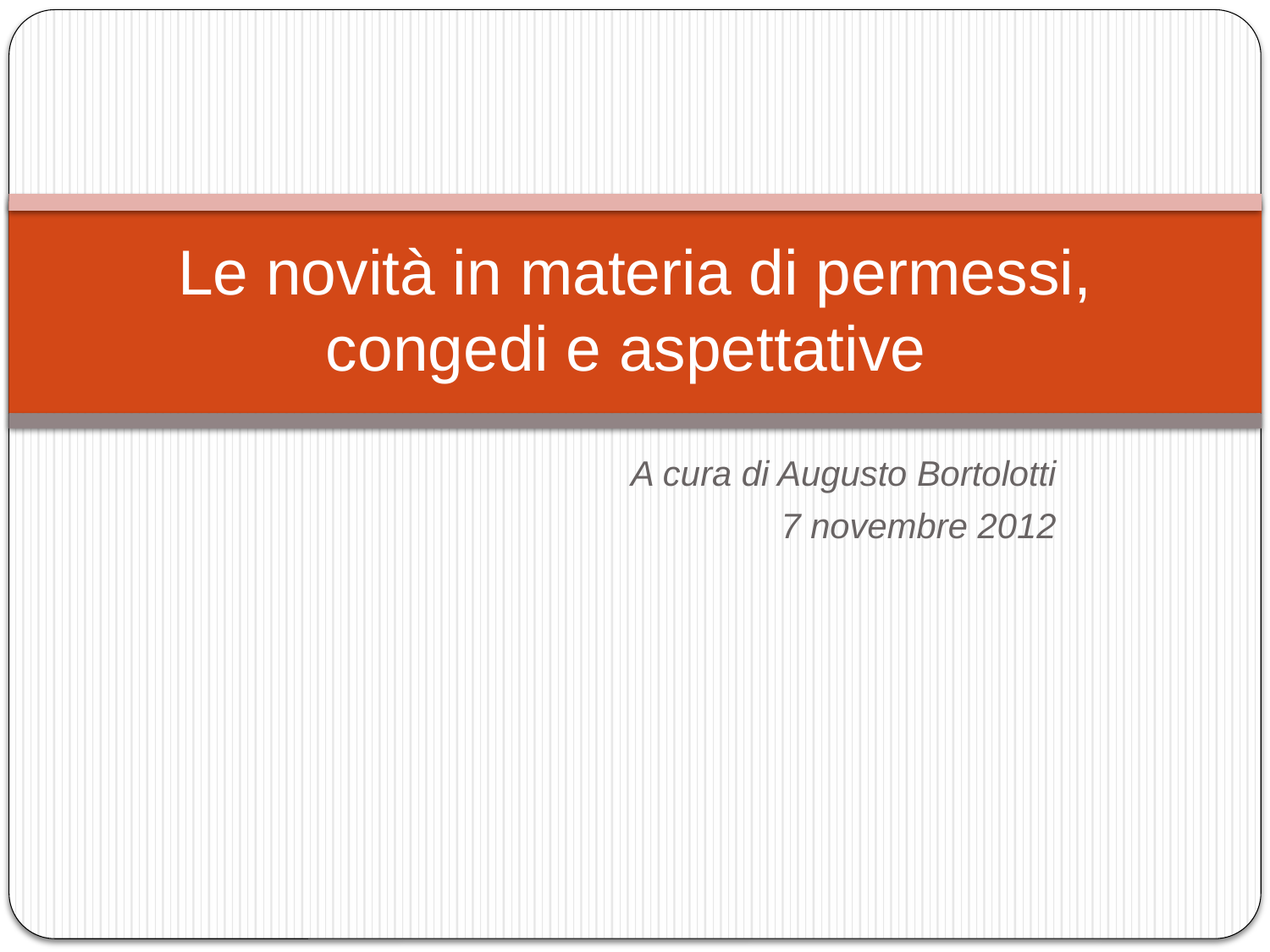

# Le novità in materia di permessi, congedi e aspettative
A cura di Augusto Bortolotti
7 novembre 2012